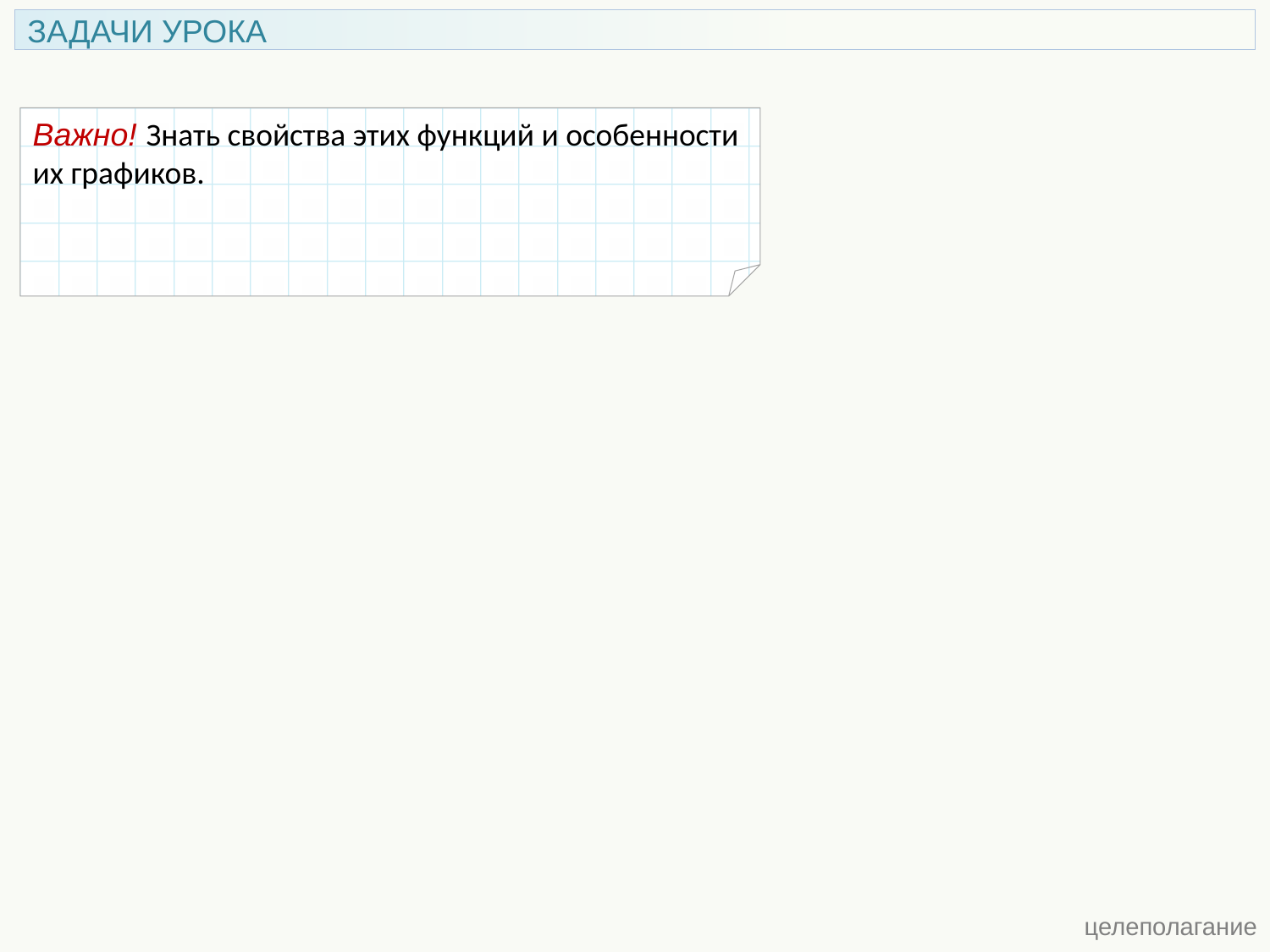

ЗАДАЧИ УРОКА

Важно! Знать свойства этих функций и особенности их графиков.
  целеполагание